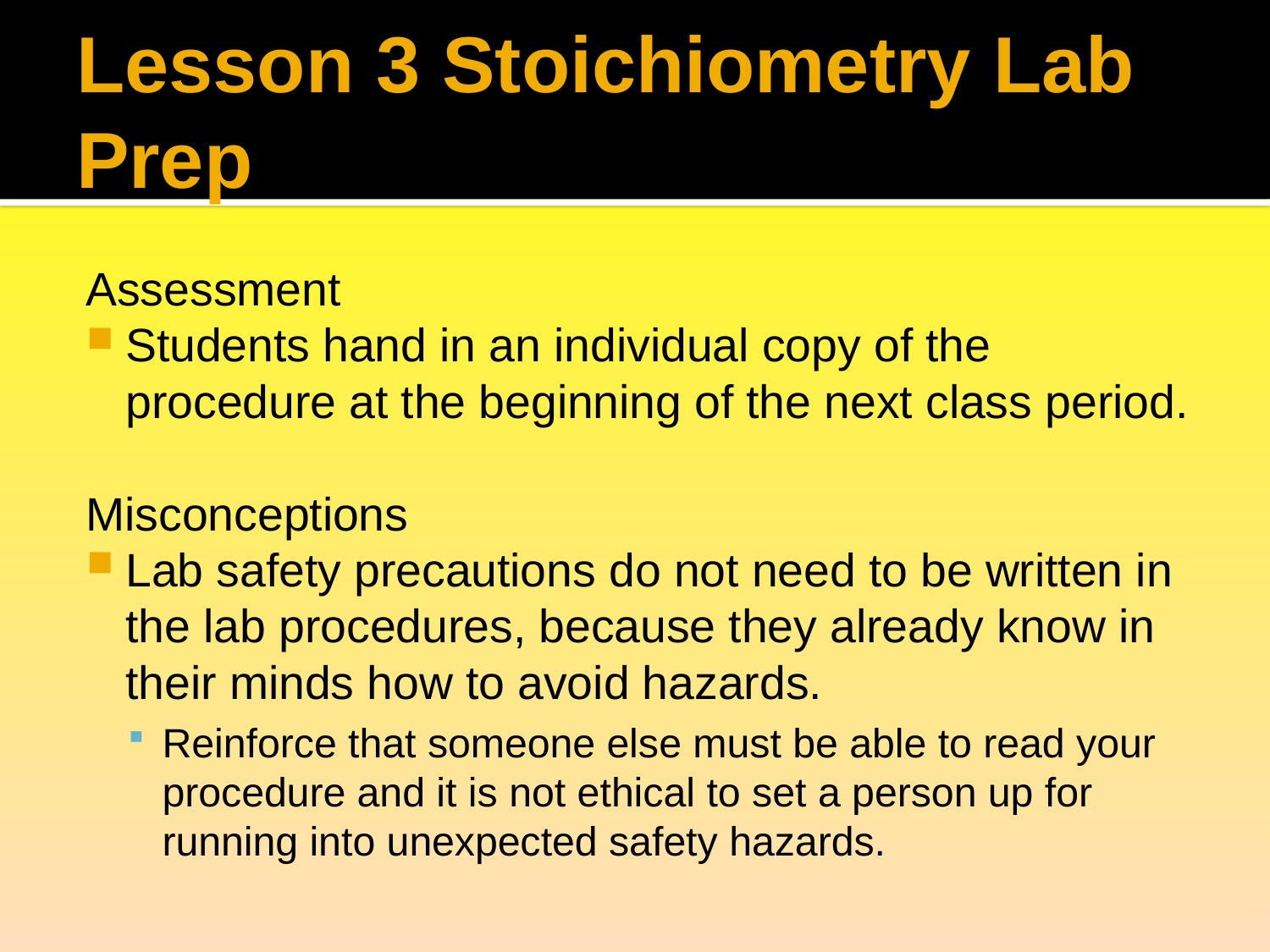

# Lesson 3 Stoichiometry Lab Prep
Assessment
Students hand in an individual copy of the procedure at the beginning of the next class period.

Misconceptions
Lab safety precautions do not need to be written in the lab procedures, because they already know in their minds how to avoid hazards.
Reinforce that someone else must be able to read your procedure and it is not ethical to set a person up for running into unexpected safety hazards.